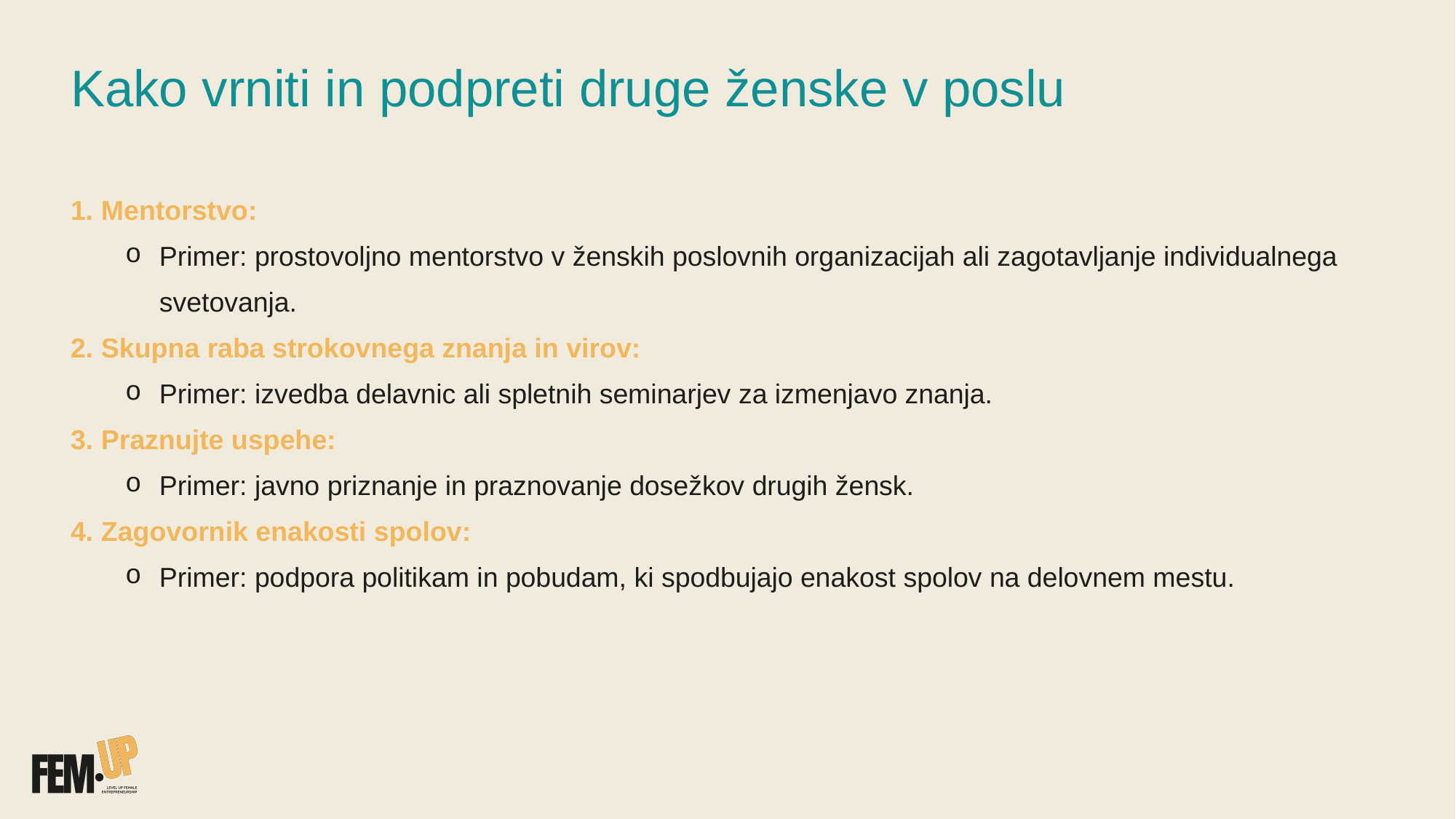

Kako vrniti in podpreti druge ženske v poslu

1. Mentorstvo:
Primer: prostovoljno mentorstvo v ženskih poslovnih organizacijah ali zagotavljanje individualnega svetovanja.
2. Skupna raba strokovnega znanja in virov:
Primer: izvedba delavnic ali spletnih seminarjev za izmenjavo znanja.
3. Praznujte uspehe:
Primer: javno priznanje in praznovanje dosežkov drugih žensk.
4. Zagovornik enakosti spolov:
Primer: podpora politikam in pobudam, ki spodbujajo enakost spolov na delovnem mestu.